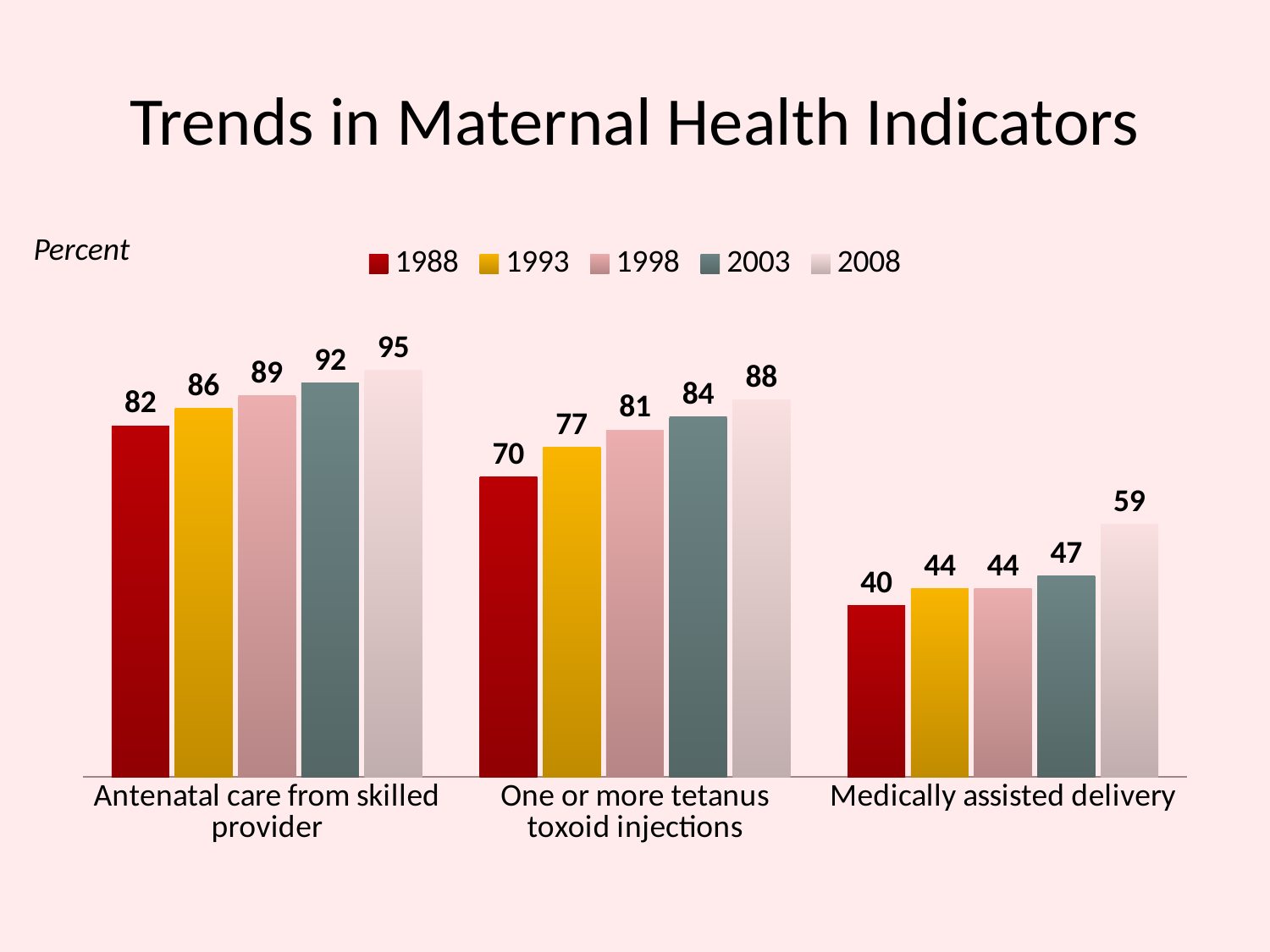

# Trends in Maternal Health Indicators
Percent

### Chart

| Category | 1988 | 1993 | 1998 | 2003 | 2008 |
|---|---|---|---|---|---|
| Antenatal care from skilled provider | 82.0 | 86.0 | 89.0 | 92.0 | 95.0 |
| One or more tetanus toxoid injections | 70.0 | 77.0 | 81.0 | 84.0 | 88.0 |
| Medically assisted delivery | 40.0 | 44.0 | 44.0 | 47.0 | 59.0 |